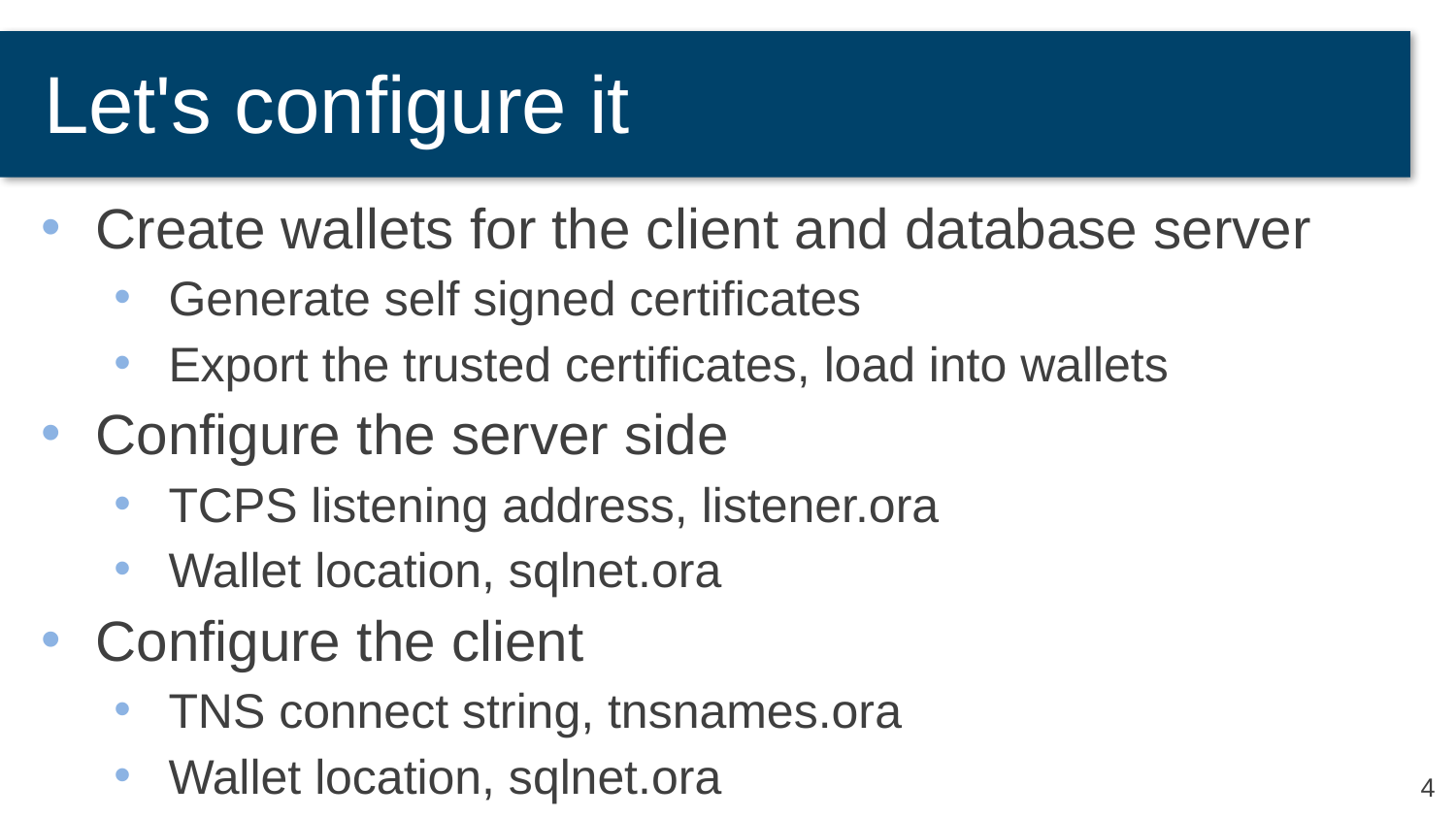

# Let's configure it
Create wallets for the client and database server
Generate self signed certificates
Export the trusted certificates, load into wallets
Configure the server side
TCPS listening address, listener.ora
Wallet location, sqlnet.ora
Configure the client
TNS connect string, tnsnames.ora
Wallet location, sqlnet.ora

4